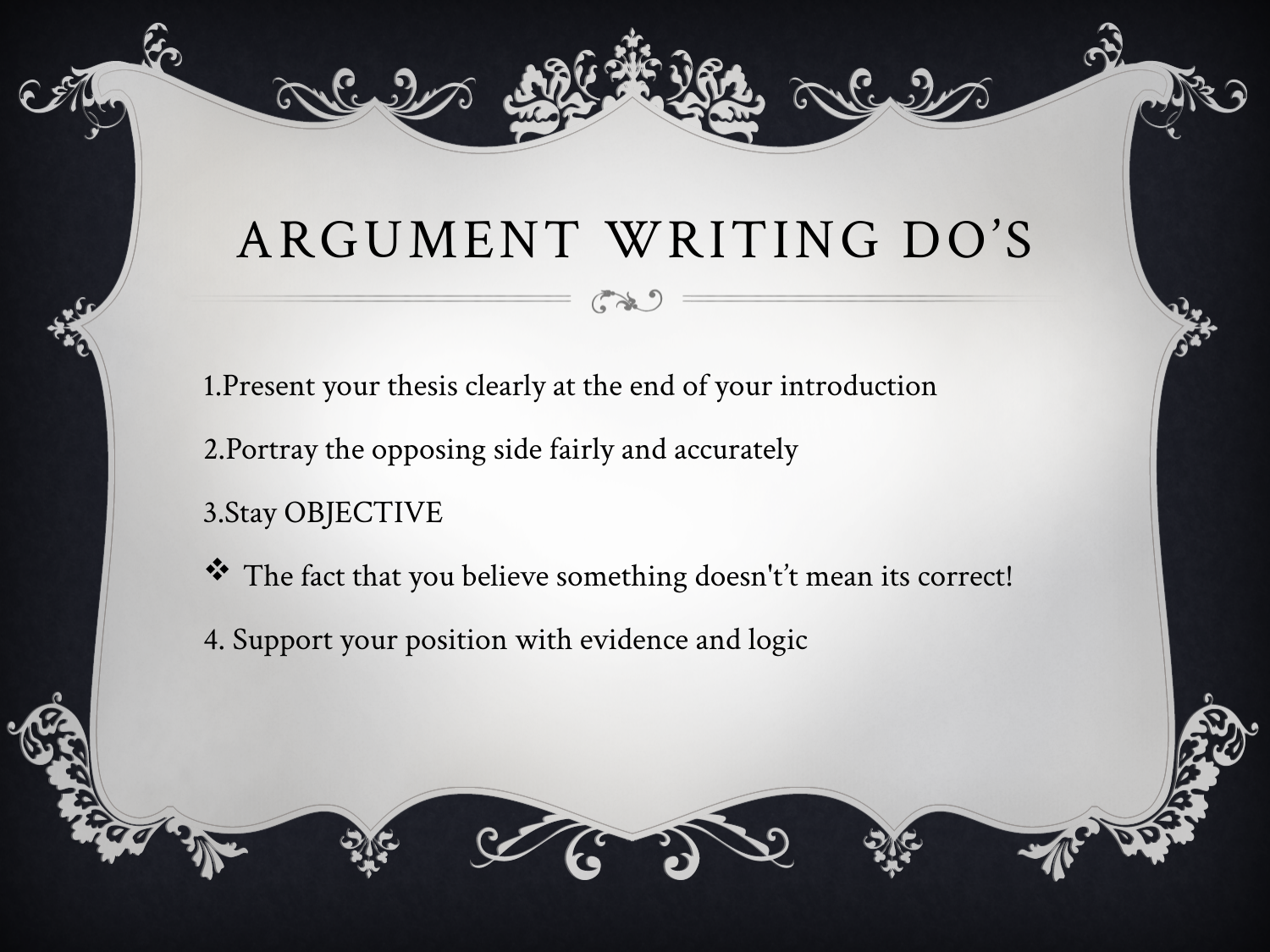

# Argument writing do’s
Present your thesis clearly at the end of your introduction
Portray the opposing side fairly and accurately
Stay OBJECTIVE
The fact that you believe something doesn't’t mean its correct!
4. Support your position with evidence and logic